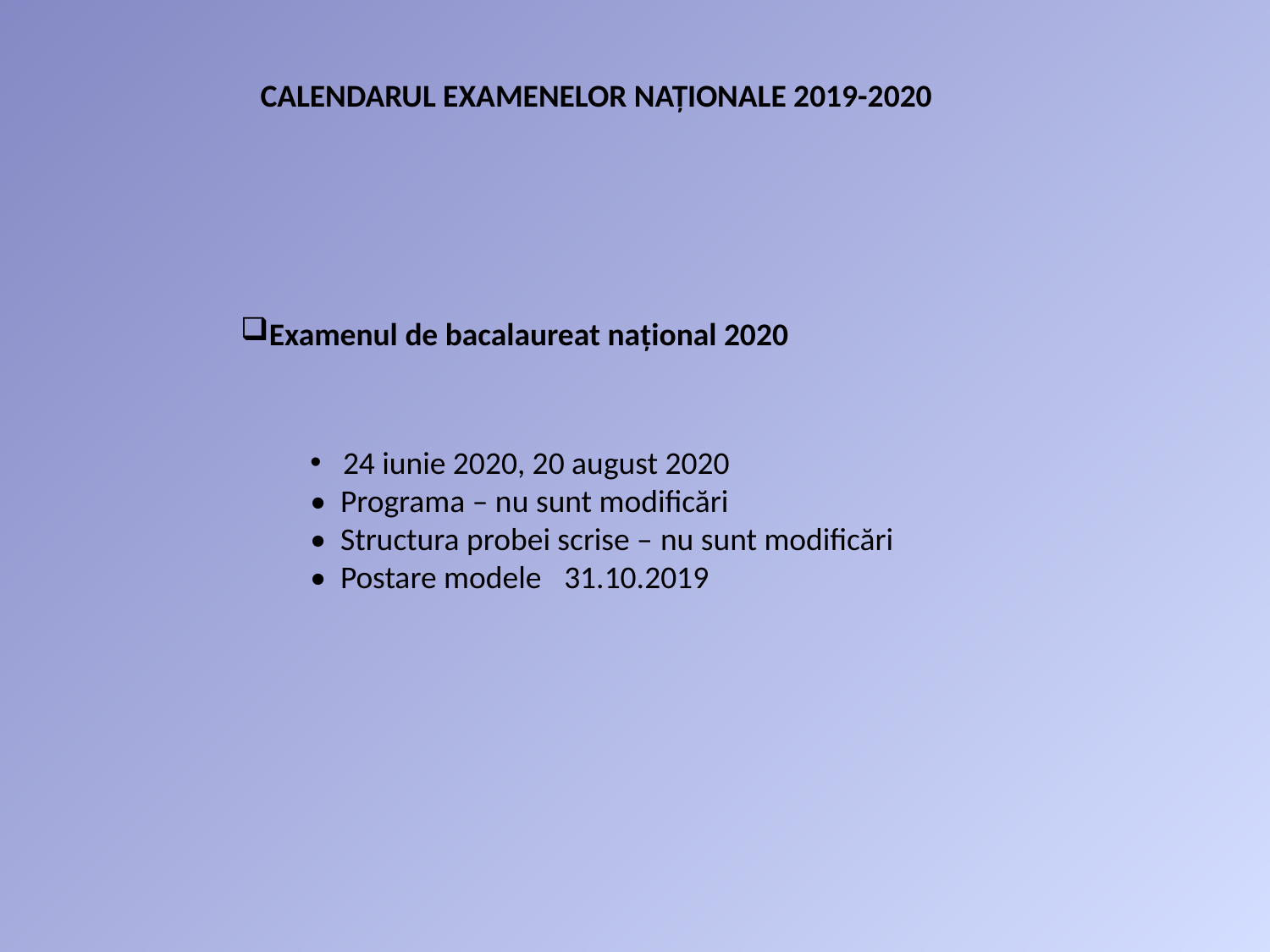

CALENDARUL EXAMENELOR NAȚIONALE 2019-2020
Examenul de bacalaureat național 2020
   24 iunie 2020, 20 august 2020
•  Programa – nu sunt modificări
•  Structura probei scrise – nu sunt modificări
•  Postare modele	31.10.2019